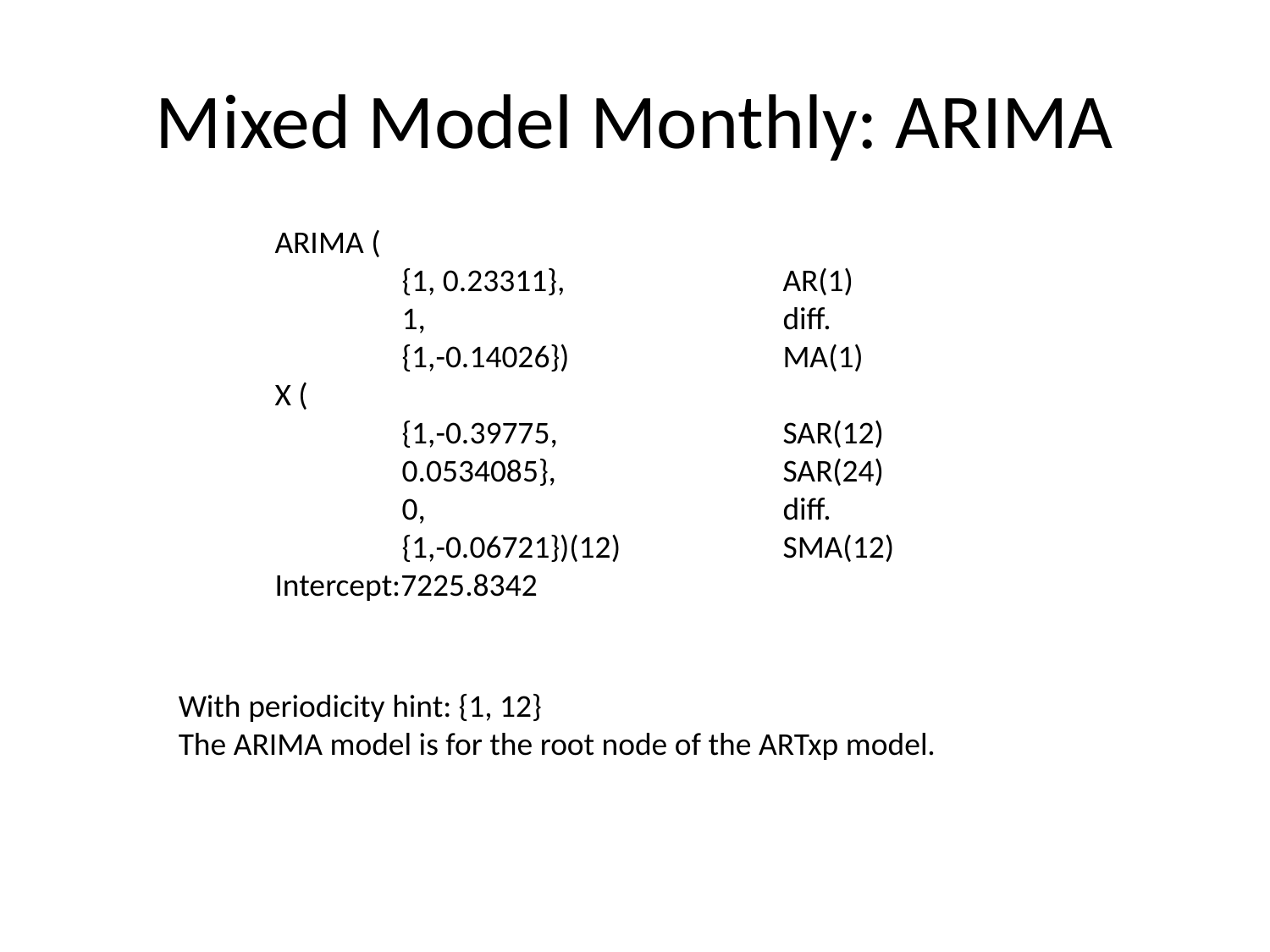

# Mixed Model Monthly: ARIMA
ARIMA (
	{1, 0.23311},		AR(1)
	1,			diff.
	{1,-0.14026}) 		MA(1)
X (
	{1,-0.39775, 		SAR(12)
	0.0534085},		SAR(24)
	0,			diff.
	{1,-0.06721})(12) 		SMA(12)
Intercept:7225.8342
With periodicity hint: {1, 12}
The ARIMA model is for the root node of the ARTxp model.